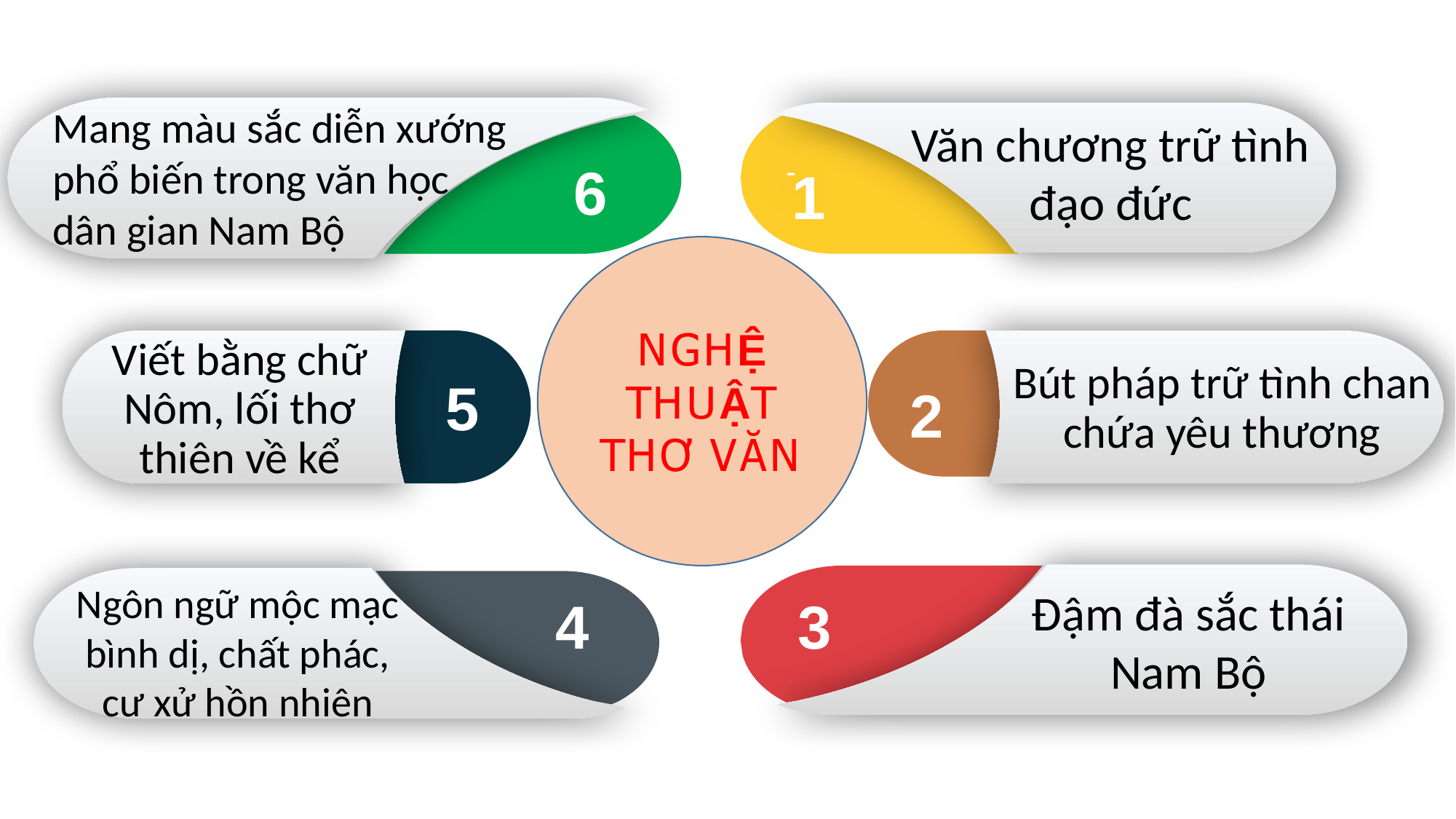

Mang màu sắc diễn xướng phổ biến trong văn học dân gian Nam Bộ

.
Văn chương trữ tình đạo đức

6
1
NGHỆ THUẬT THƠ VĂN
♛
Viết bằng chữ Nôm, lối thơ thiên về kể

Bút pháp trữ tình chan chứa yêu thương
5
2
PowerUP
With
POWERPOINT

Ngôn ngữ mộc mạc bình dị, chất phác, cư xử hồn nhiên
Đậm đà sắc thái Nam Bộ
4
3